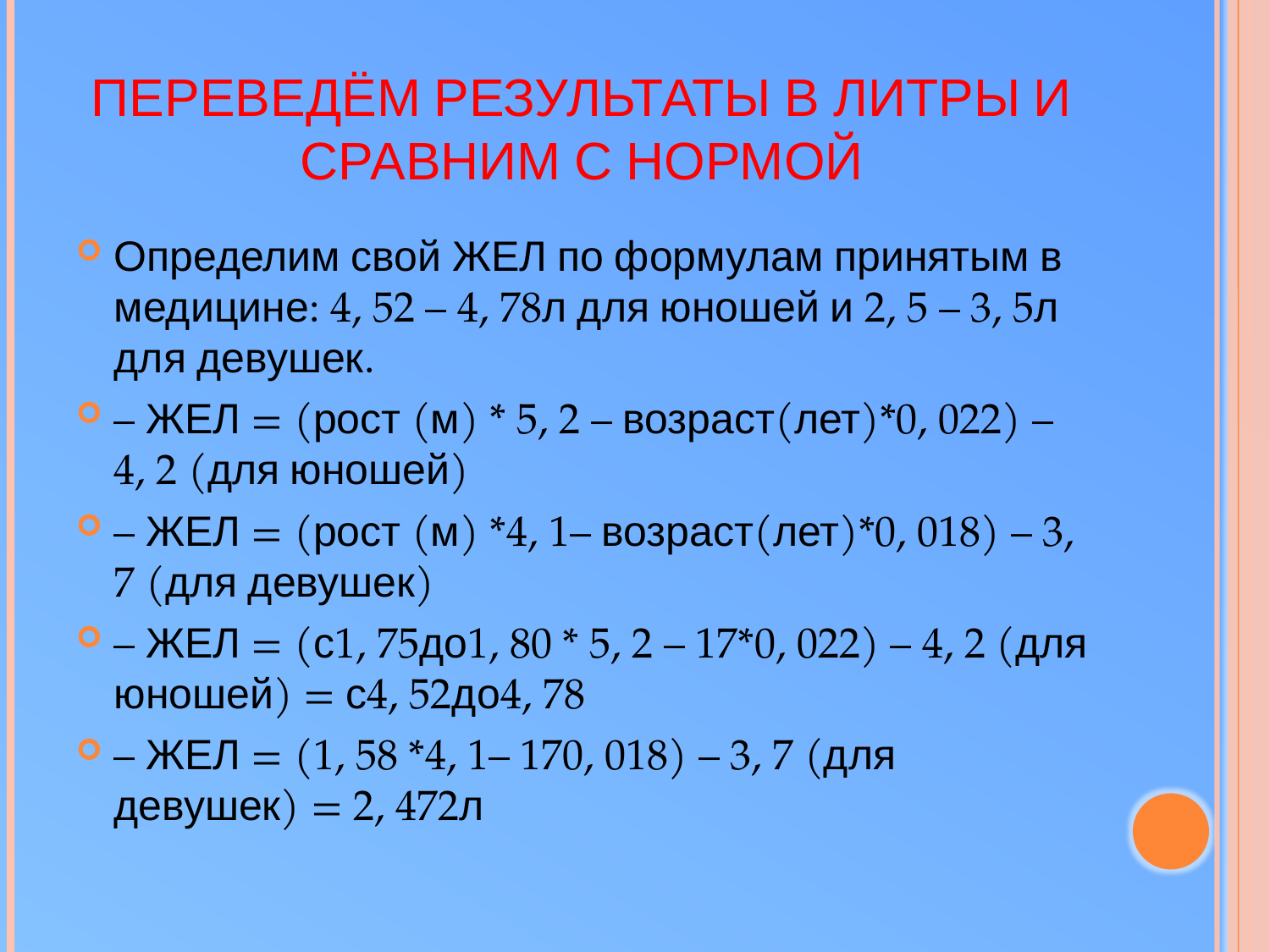

# Переведём результаты в литры и сравним с нормой
Определим свой ЖЕЛ по формулам принятым в медицине: 4, 52 – 4, 78л для юношей и 2, 5 – 3, 5л для девушек.
– ЖЕЛ = (рост (м) * 5, 2 – возраст(лет)*0, 022) – 4, 2 (для юношей)
– ЖЕЛ = (рост (м) *4, 1– возраст(лет)*0, 018) – 3, 7 (для девушек)
– ЖЕЛ = (с1, 75до1, 80 * 5, 2 – 17*0, 022) – 4, 2 (для юношей) = с4, 52до4, 78
– ЖЕЛ = (1, 58 *4, 1– 170, 018) – 3, 7 (для девушек) = 2, 472л